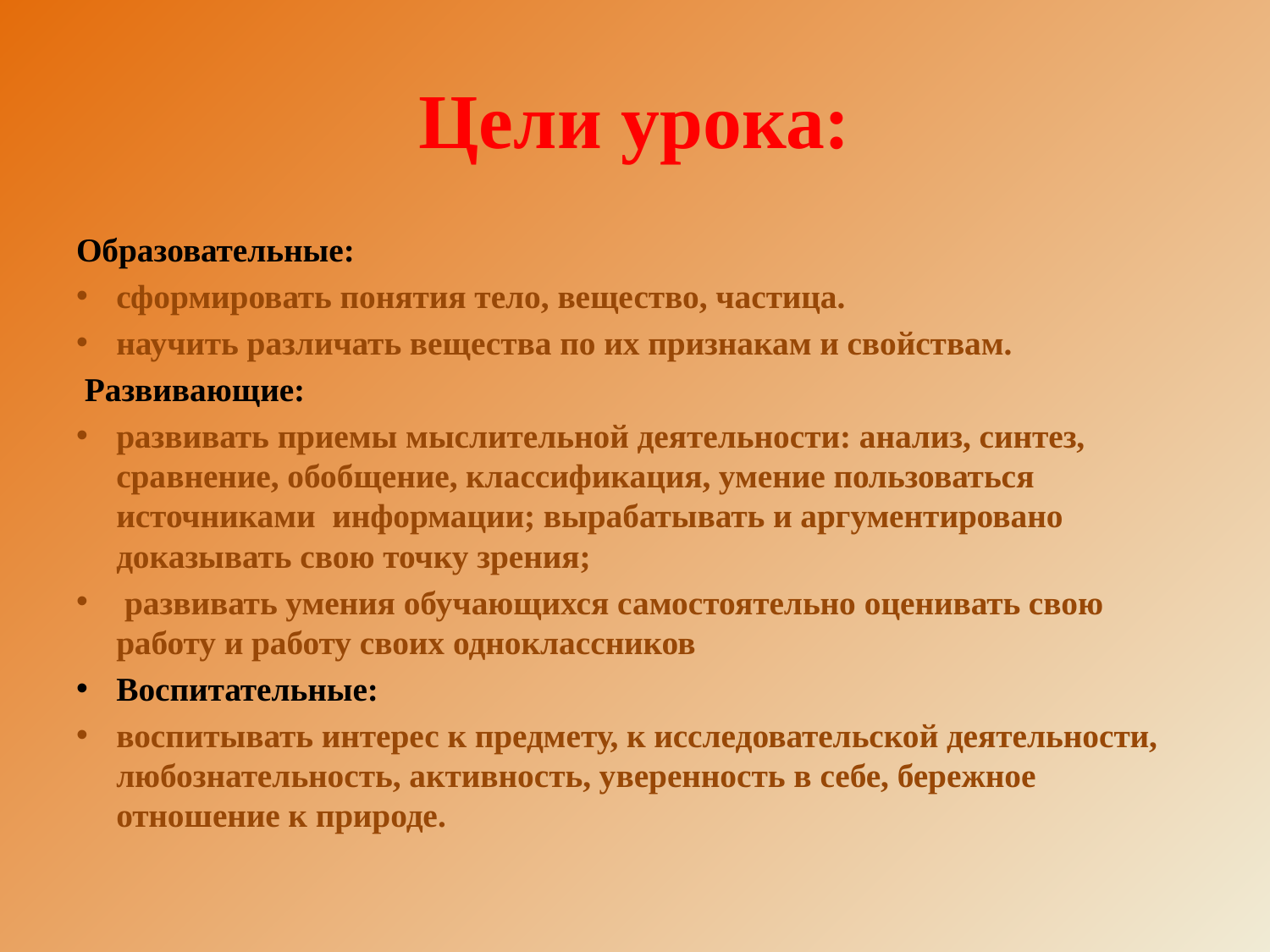

# Цели урока:
Образовательные:
сформировать понятия тело, вещество, частица.
научить различать вещества по их признакам и свойствам.
 Развивающие:
развивать приемы мыслительной деятельности: анализ, синтез, сравнение, обобщение, классификация, умение пользоваться источниками  информации; вырабатывать и аргументировано доказывать свою точку зрения;
 развивать умения обучающихся самостоятельно оценивать свою работу и работу своих одноклассников
Воспитательные:
воспитывать интерес к предмету, к исследовательской деятельности, любознательность, активность, уверенность в себе, бережное отношение к природе.